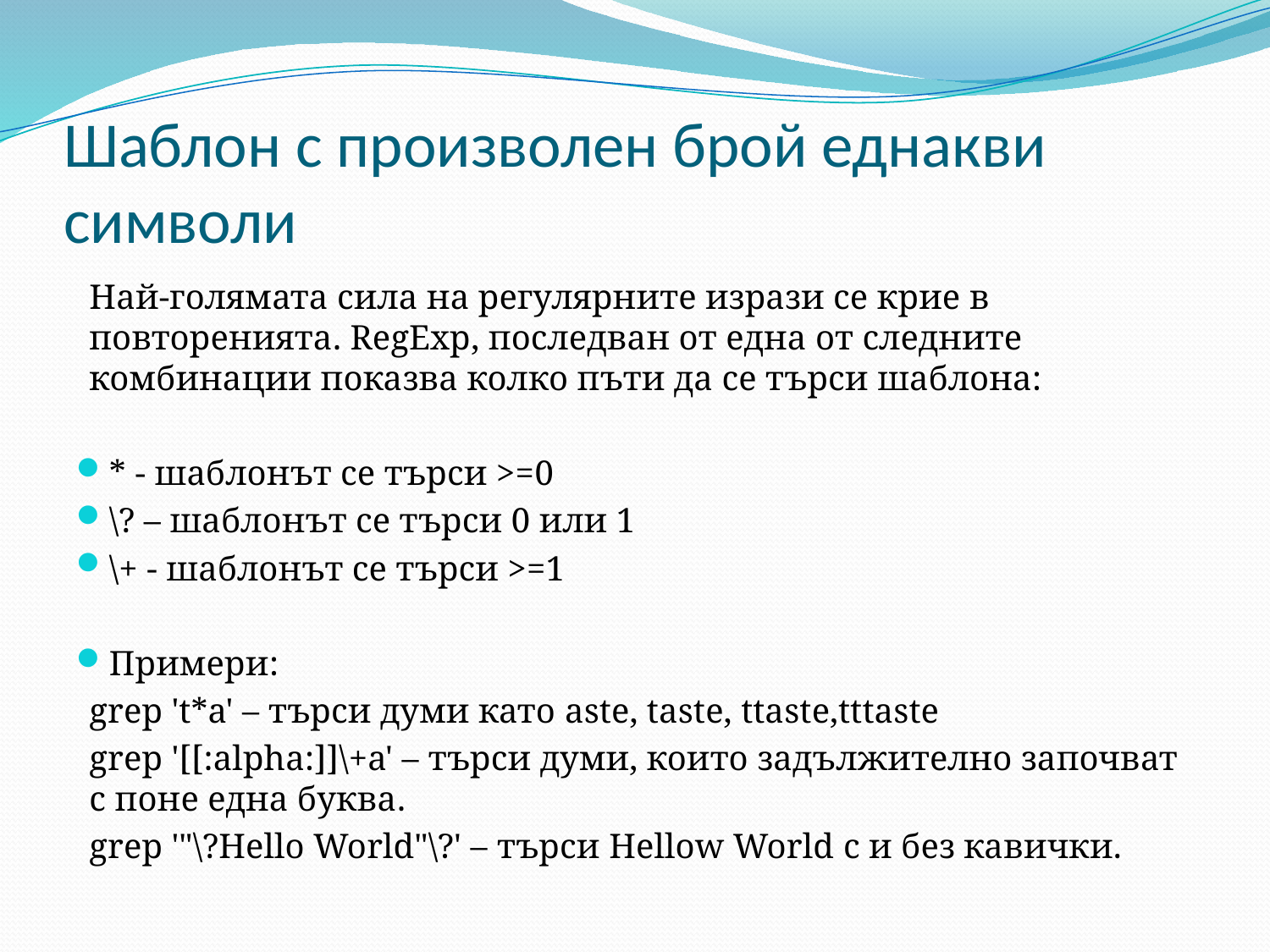

# Шаблон с произволен брой еднакви символи
Най-голямата сила на регулярните изрази се крие в повторенията. RegExp, последван от една от следните комбинации показва колко пъти да се търси шаблона:

* - шаблонът се търси >=0
\? – шаблонът се търси 0 или 1
\+ - шаблонът се търси >=1

Примери:
grep 't*a' – търси думи като aste, taste, ttaste,tttaste
grep '[[:alpha:]]\+a' – търси думи, които задължително започват с поне една буква.
grep '"\?Hello World"\?' – търси Hellow World с и без кавички.